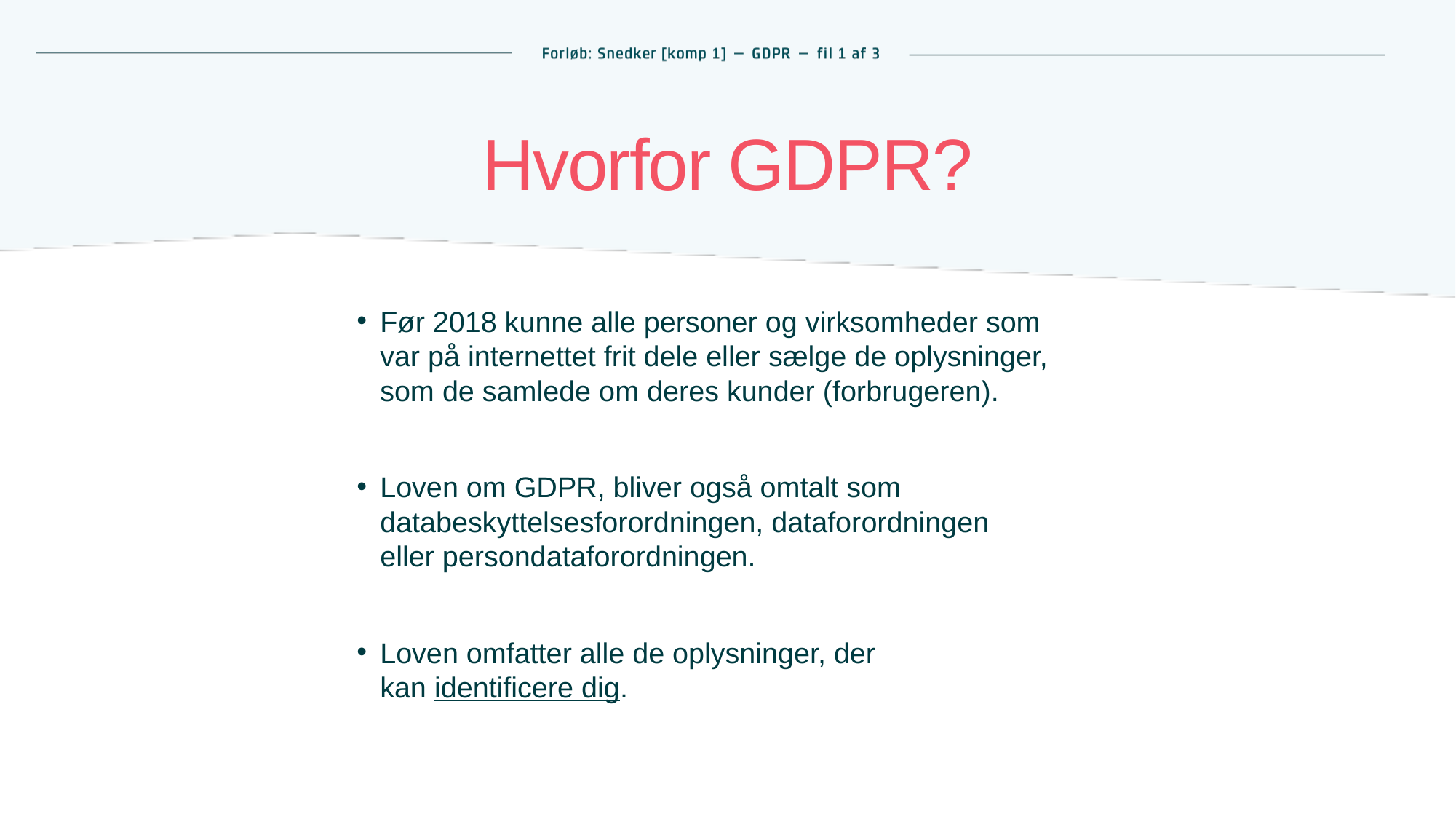

# Hvorfor GDPR?
Før 2018 kunne alle personer og virksomheder som
var på internettet frit dele eller sælge de oplysninger,
som de samlede om deres kunder (forbrugeren).

Loven om GDPR, bliver også omtalt som
databeskyttelsesforordningen, dataforordningen
eller persondataforordningen.

Loven omfatter alle de oplysninger, der
kan identificere dig.
3